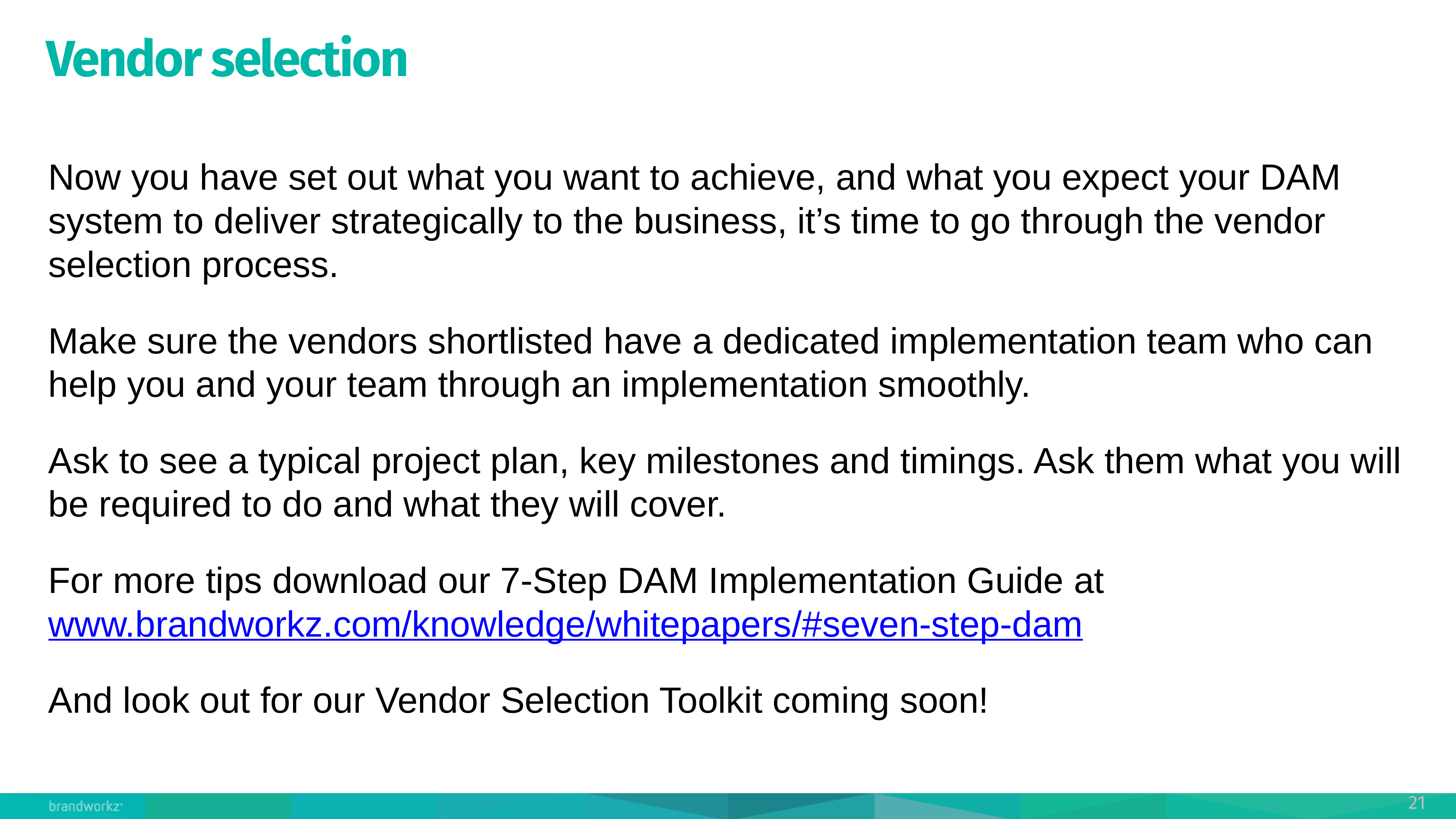

# Vendor selection
Now you have set out what you want to achieve, and what you expect your DAM system to deliver strategically to the business, it’s time to go through the vendor selection process.
Make sure the vendors shortlisted have a dedicated implementation team who can help you and your team through an implementation smoothly.
Ask to see a typical project plan, key milestones and timings. Ask them what you will be required to do and what they will cover.
For more tips download our 7-Step DAM Implementation Guide at www.brandworkz.com/knowledge/whitepapers/#seven-step-dam
And look out for our Vendor Selection Toolkit coming soon!